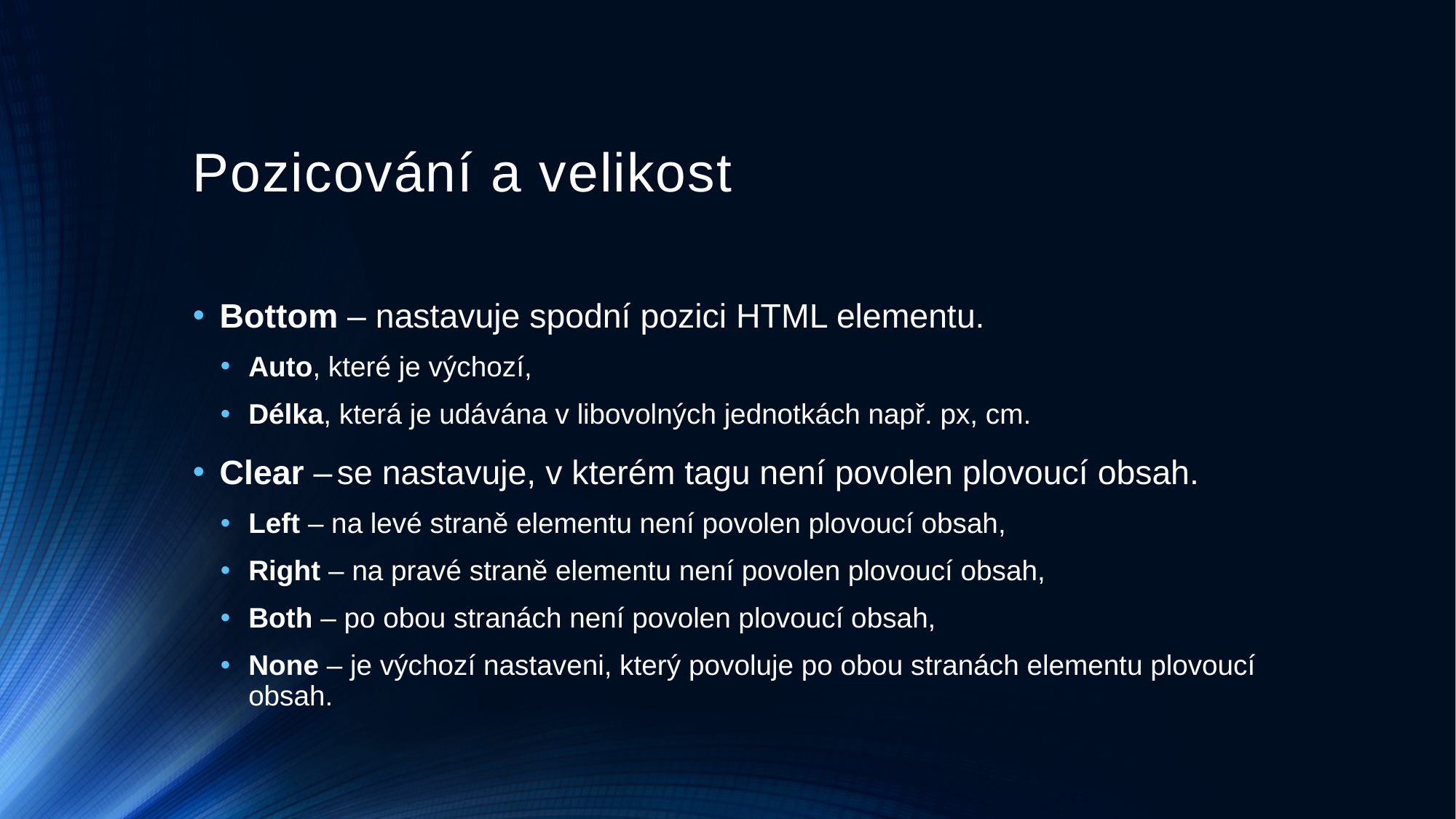

# Pozicování a velikost

Bottom – nastavuje spodní pozici HTML elementu.
Auto, které je výchozí,
Délka, která je udávána v libovolných jednotkách např. px, cm.
Clear – se nastavuje, v kterém tagu není povolen plovoucí obsah.
Left – na levé straně elementu není povolen plovoucí obsah,
Right – na pravé straně elementu není povolen plovoucí obsah,
Both – po obou stranách není povolen plovoucí obsah,
None – je výchozí nastaveni, který povoluje po obou stranách elementu plovoucí obsah.